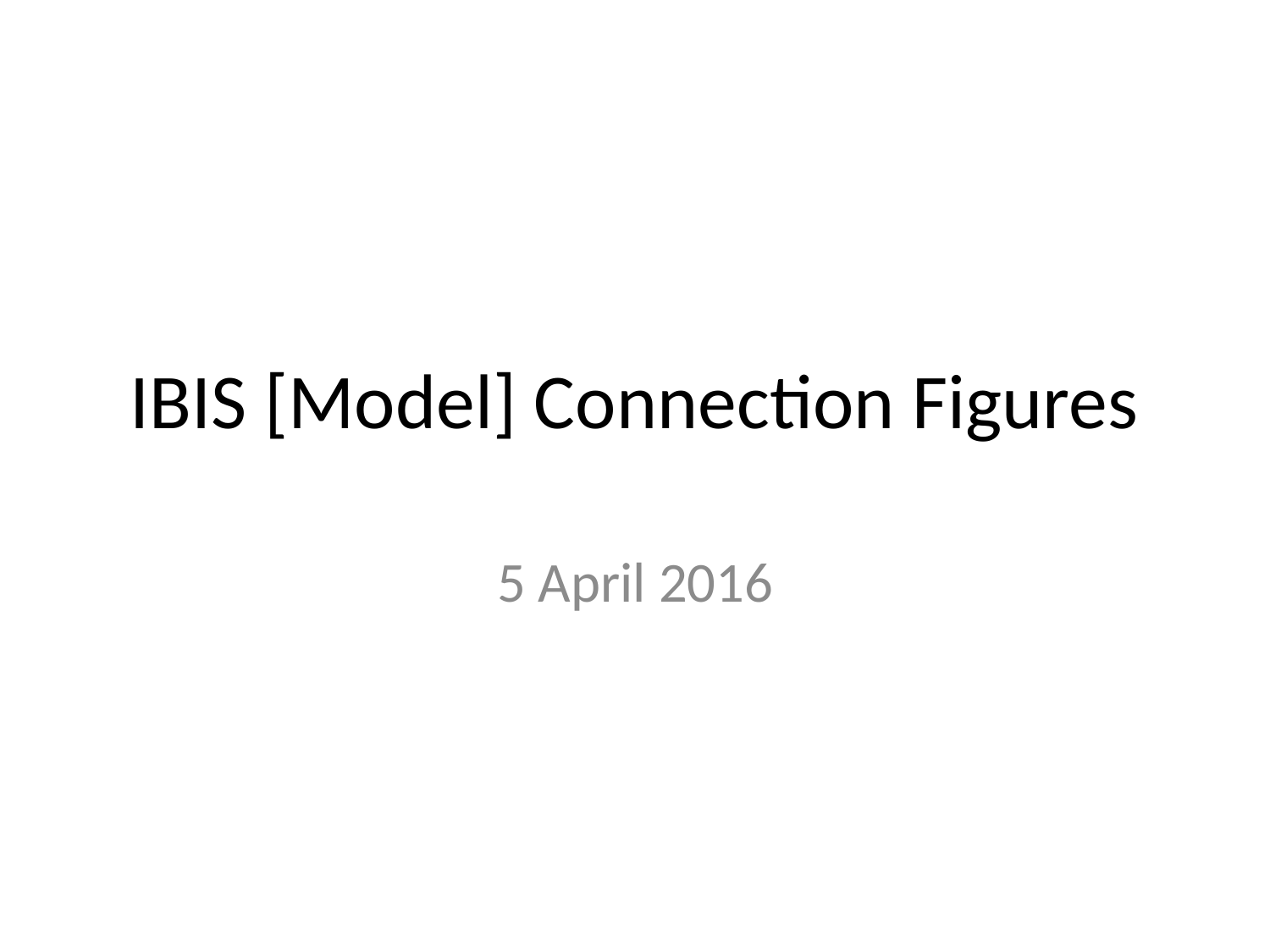

# IBIS [Model] Connection Figures
5 April 2016